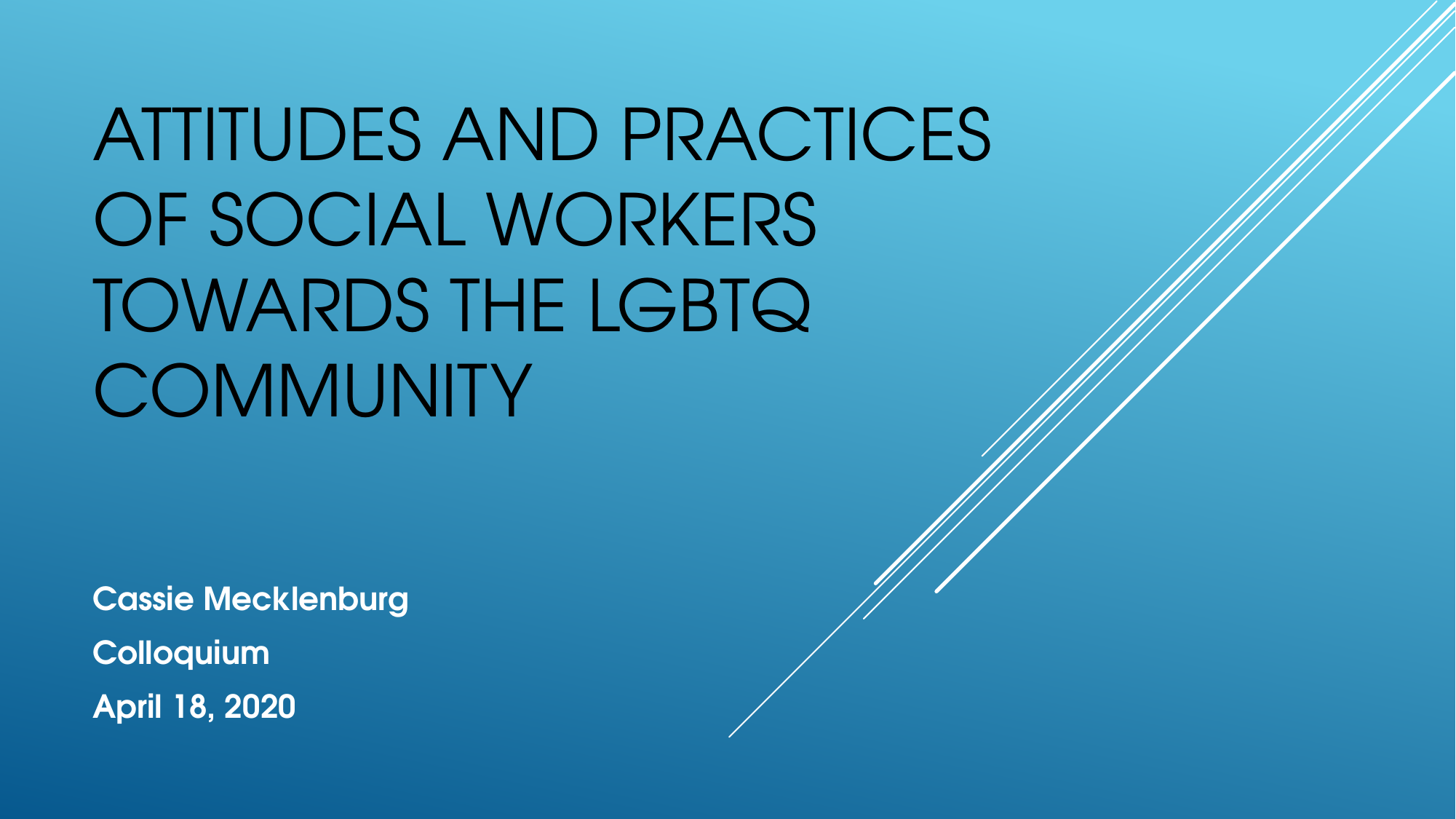

# Attitudes And Practices of social workers Towards The LGBTQ community
Cassie Mecklenburg
Colloquium
April 18, 2020